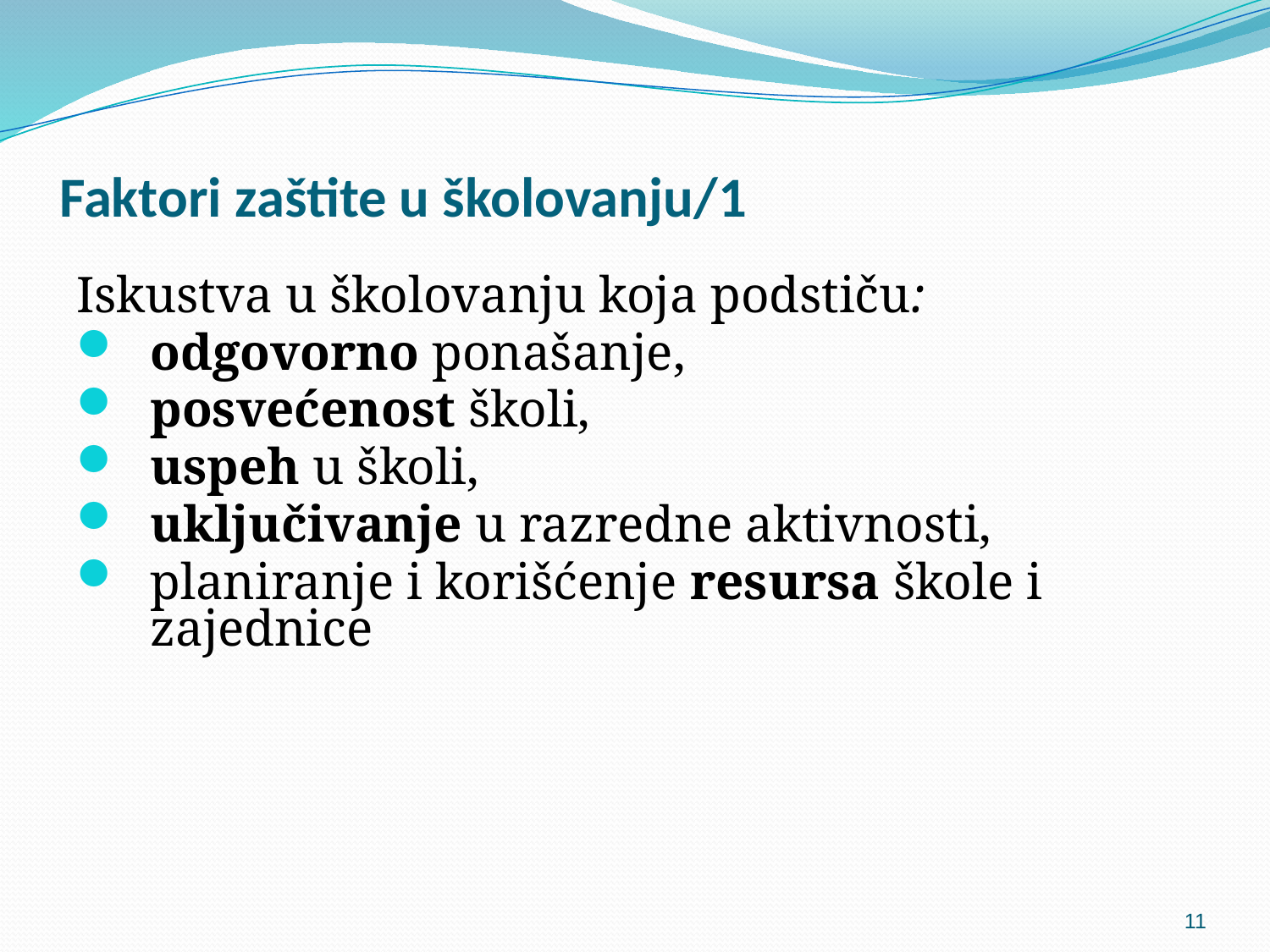

# Faktori zaštite u školovanju/1
Iskustva u školovanju koja podstiču:
odgovorno ponašanje,
posvećenost školi,
uspeh u školi,
uključivanje u razredne aktivnosti,
planiranje i korišćenje resursa škole i zajednice
11